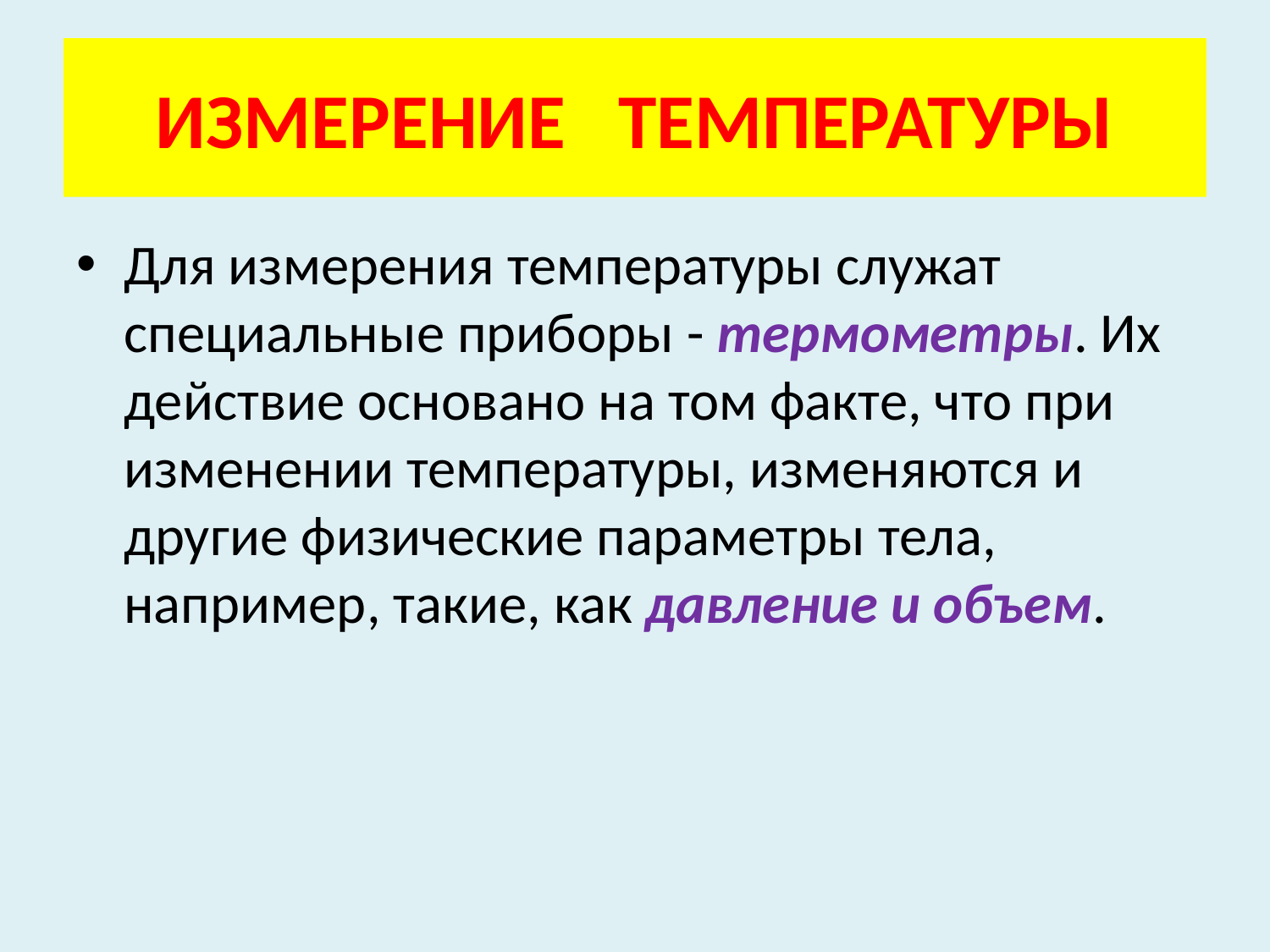

# ИЗМЕРЕНИЕ   ТЕМПЕРАТУРЫ
Для измерения температуры служат специальные приборы - термометры. Их действие основано на том факте, что при изменении температуры, изменяются и другие физические параметры тела, например, такие, как давление и объем.